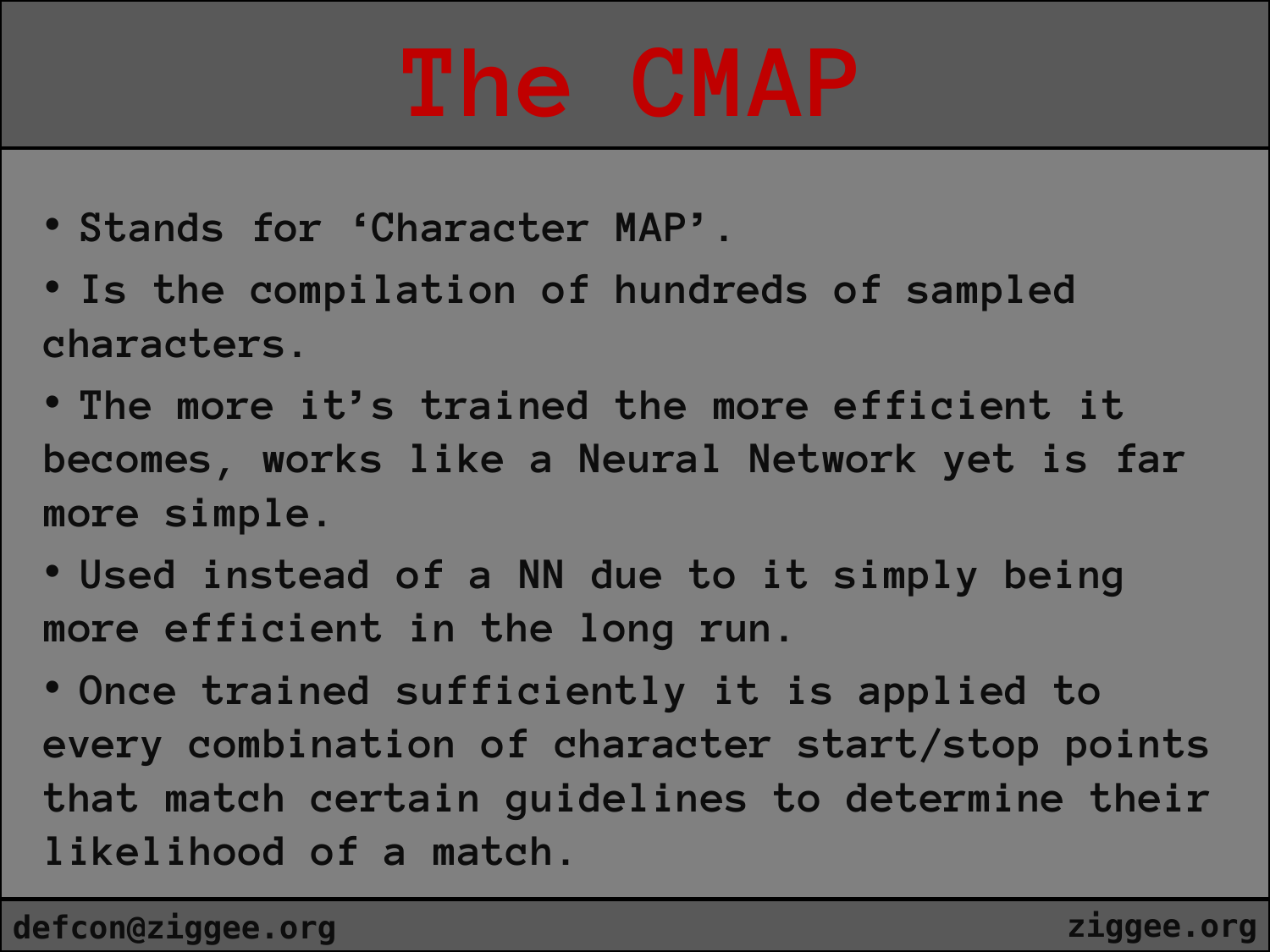

The CMAP
 Stands for ‘Character MAP’.
 Is the compilation of hundreds of sampled characters.
 The more it’s trained the more efficient it becomes, works like a Neural Network yet is far more simple.
 Used instead of a NN due to it simply being more efficient in the long run.
 Once trained sufficiently it is applied to every combination of character start/stop points that match certain guidelines to determine their likelihood of a match.

ziggee.org
defcon@ziggee.org